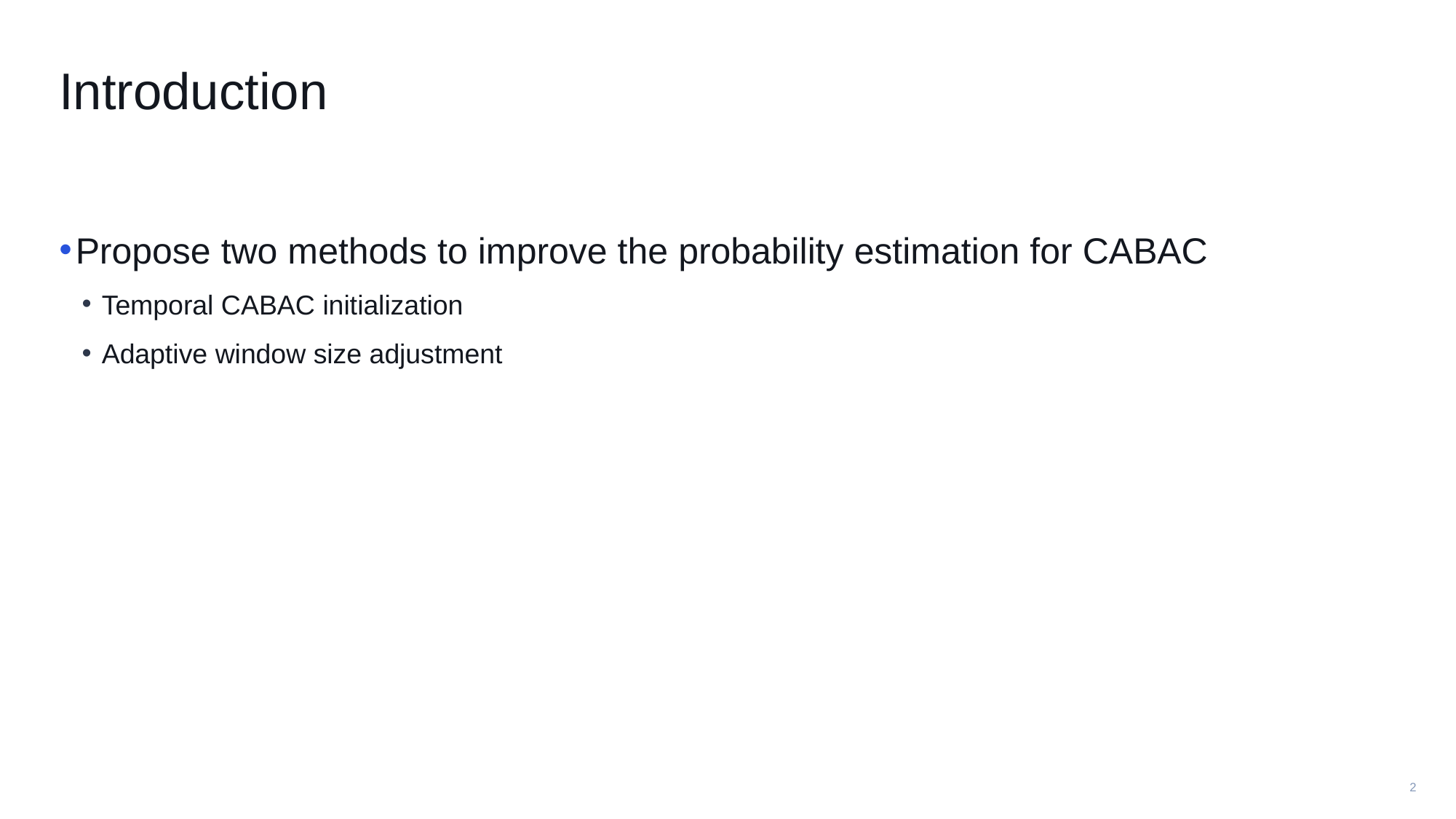

# Introduction

Propose two methods to improve the probability estimation for CABAC
Temporal CABAC initialization
Adaptive window size adjustment